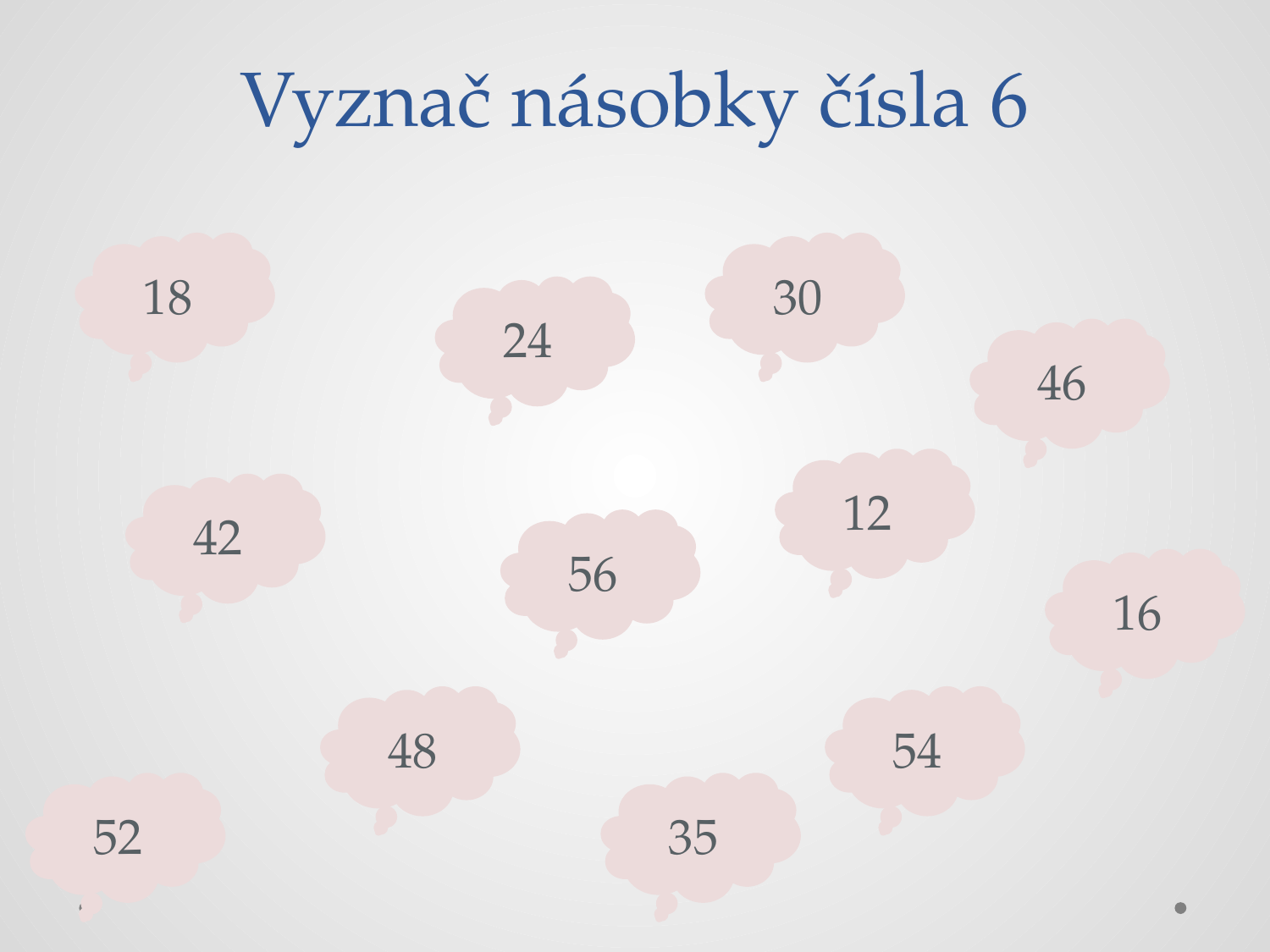

# Vyznač násobky čísla 6
18
30
24
46
12
42
56
16
54
48
52
35